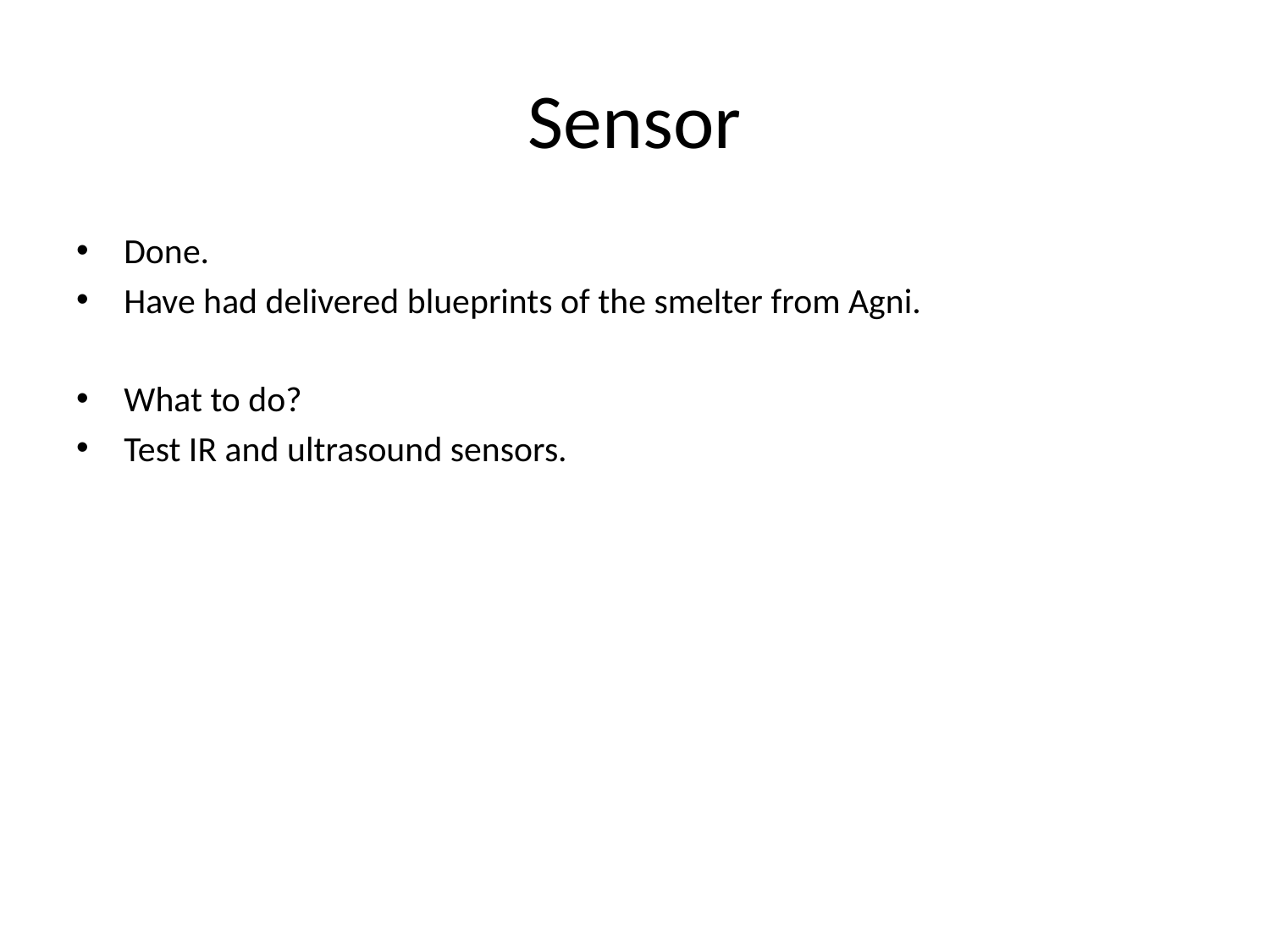

# Sensor
Done.
Have had delivered blueprints of the smelter from Agni.

What to do?
Test IR and ultrasound sensors.